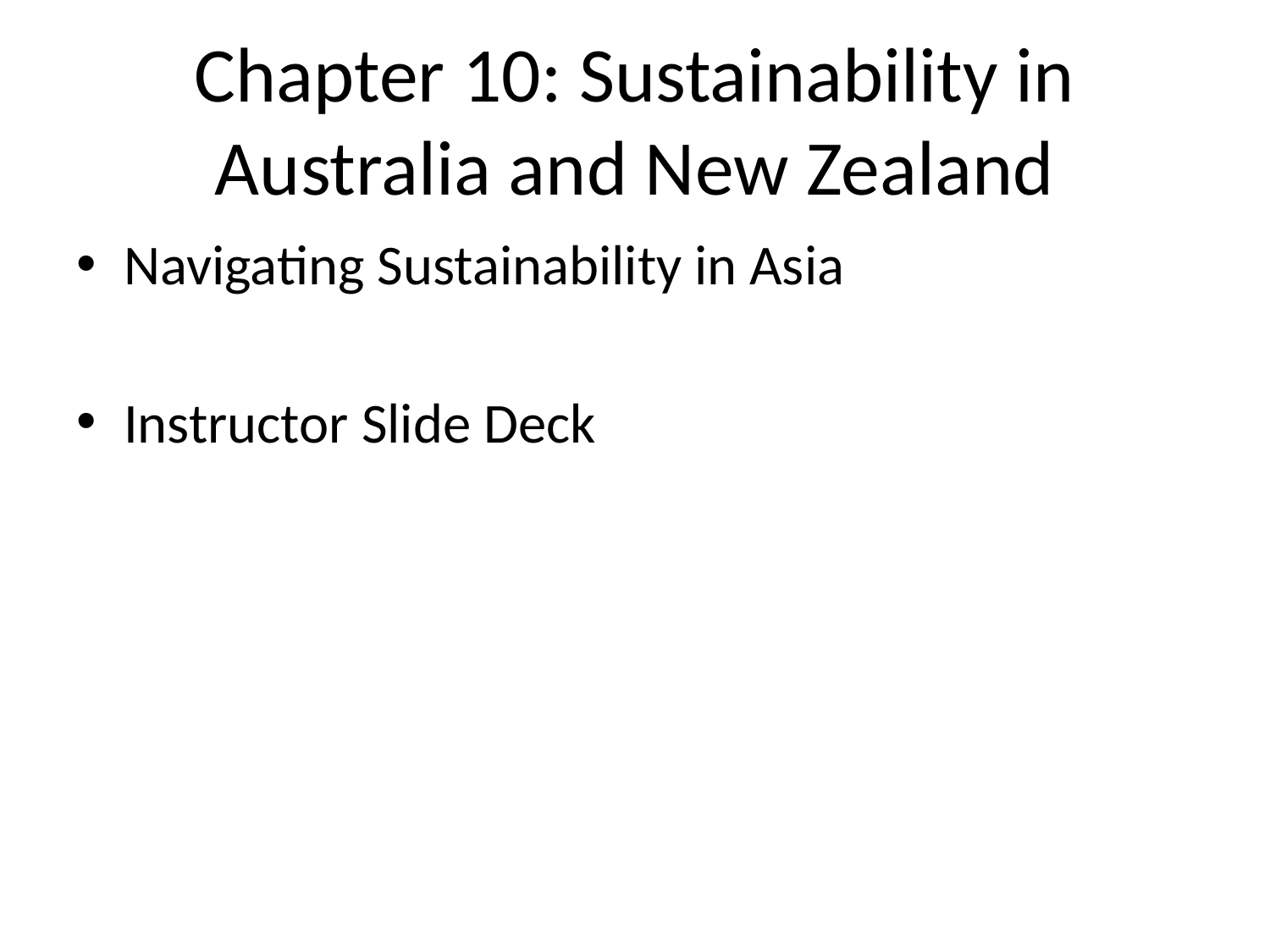

# Chapter 10: Sustainability in Australia and New Zealand
Navigating Sustainability in Asia

Instructor Slide Deck